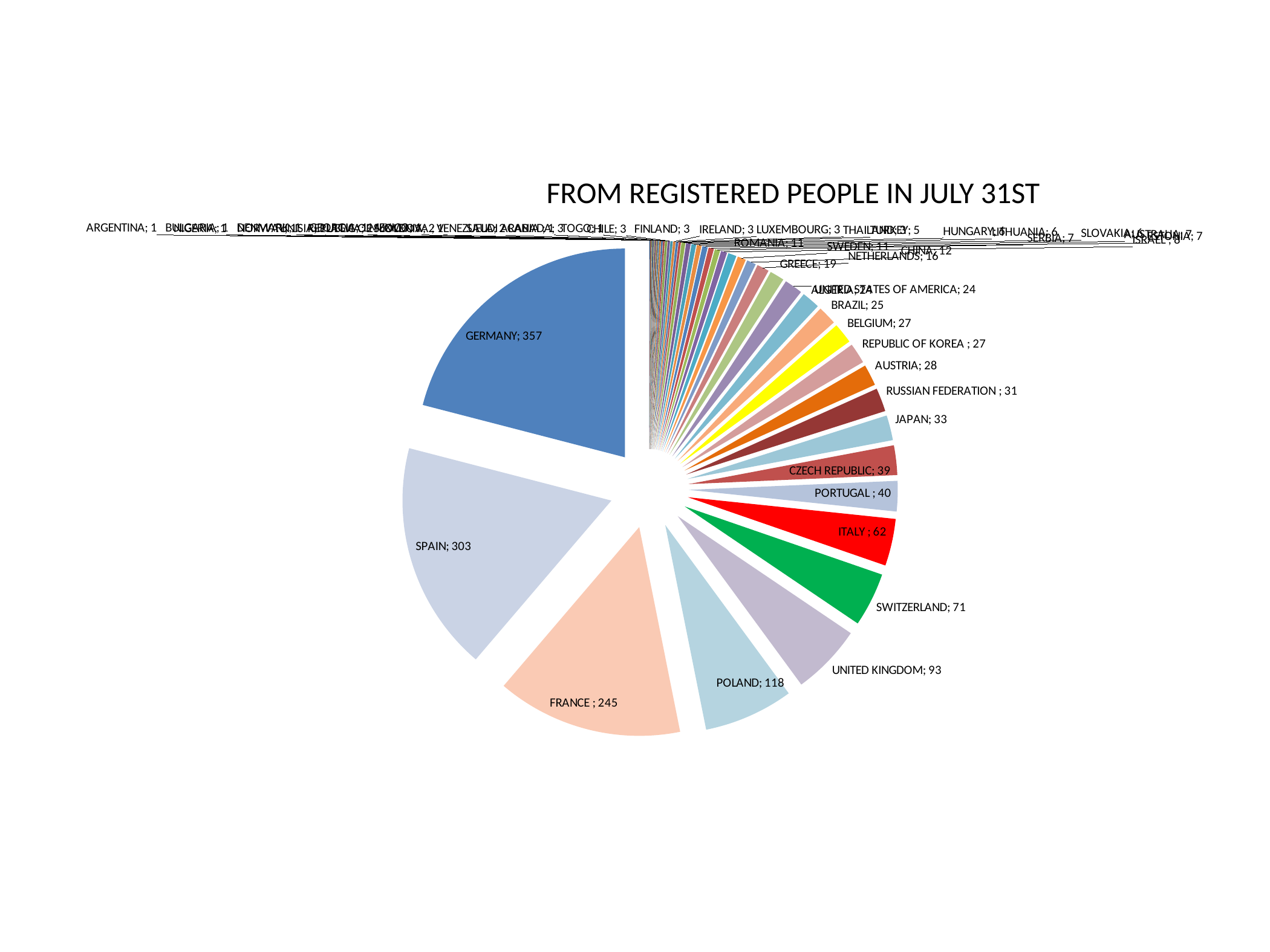

[unsupported chart]

FROM REGISTERED PEOPLE IN JULY 31ST